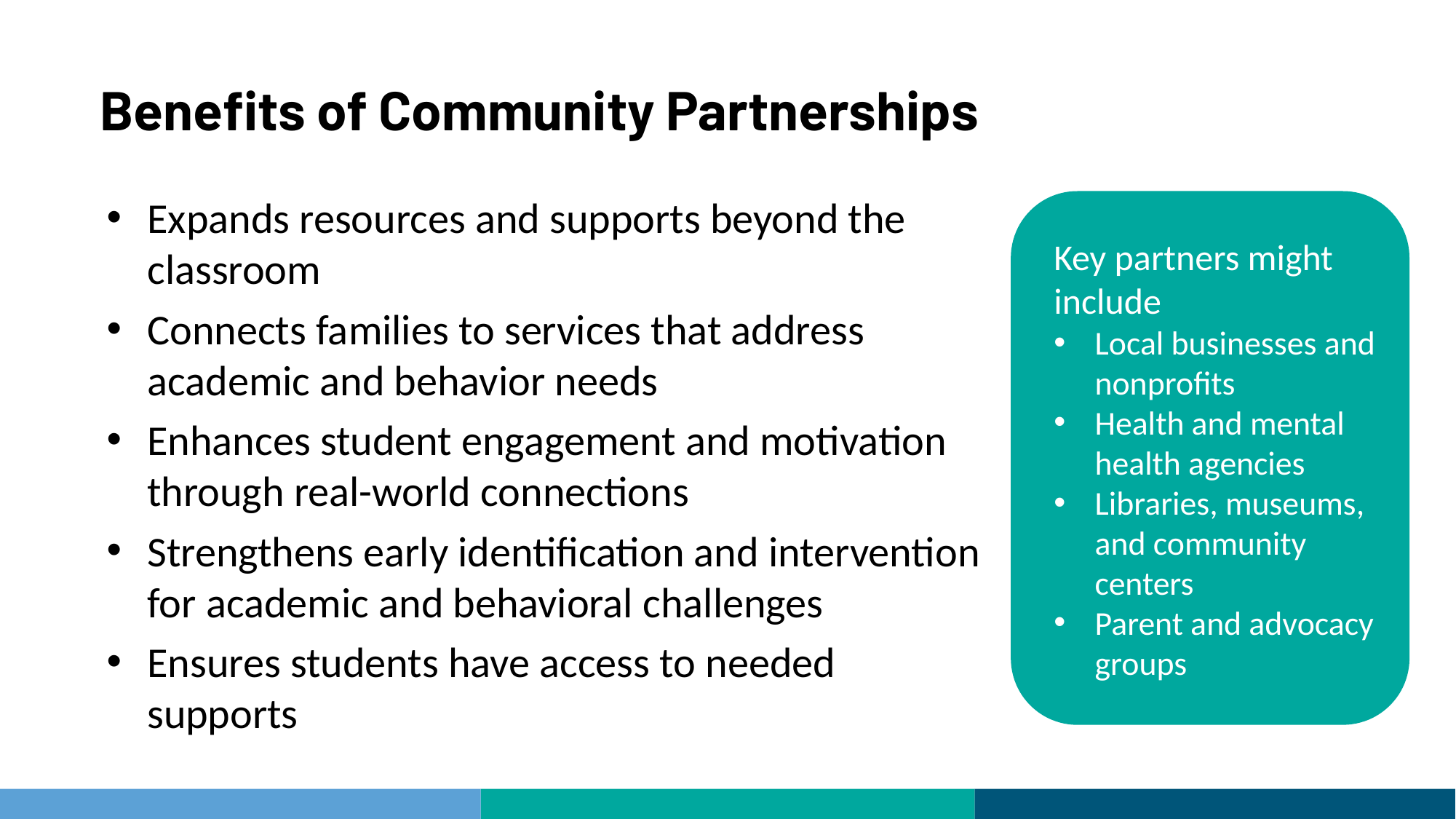

# Benefits of Community Partnerships
Expands resources and supports beyond the classroom
Connects families to services that address academic and behavior needs
Enhances student engagement and motivation through real-world connections
Strengthens early identification and intervention for academic and behavioral challenges
Ensures students have access to needed supports
Key partners might include
Local businesses and nonprofits
Health and mental health agencies
Libraries, museums, and community centers
Parent and advocacy groups